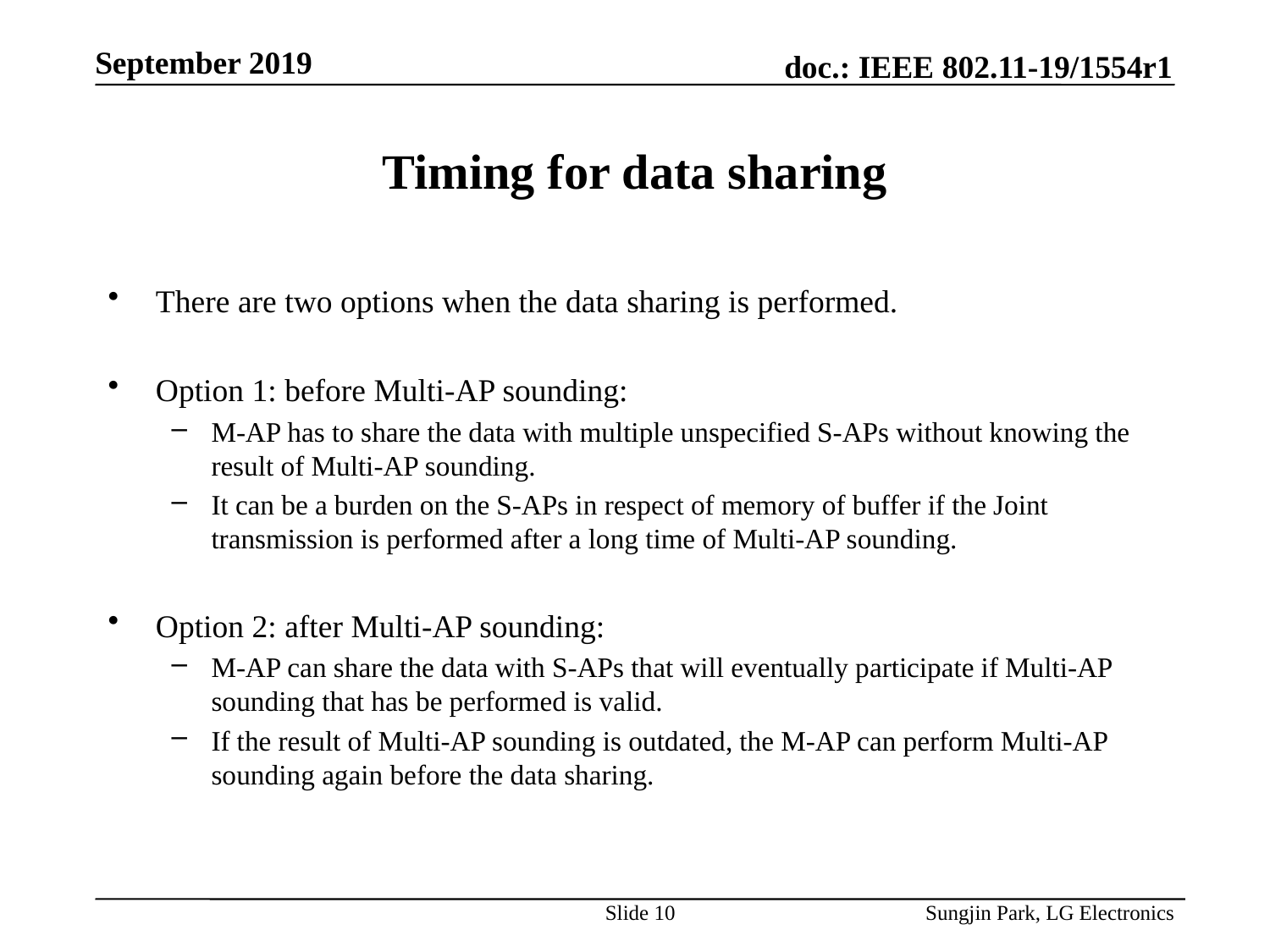

# Timing for data sharing
There are two options when the data sharing is performed.

Option 1: before Multi-AP sounding:
M-AP has to share the data with multiple unspecified S-APs without knowing the result of Multi-AP sounding.
It can be a burden on the S-APs in respect of memory of buffer if the Joint transmission is performed after a long time of Multi-AP sounding.

Option 2: after Multi-AP sounding:
M-AP can share the data with S-APs that will eventually participate if Multi-AP sounding that has be performed is valid.
If the result of Multi-AP sounding is outdated, the M-AP can perform Multi-AP sounding again before the data sharing.

Slide 10